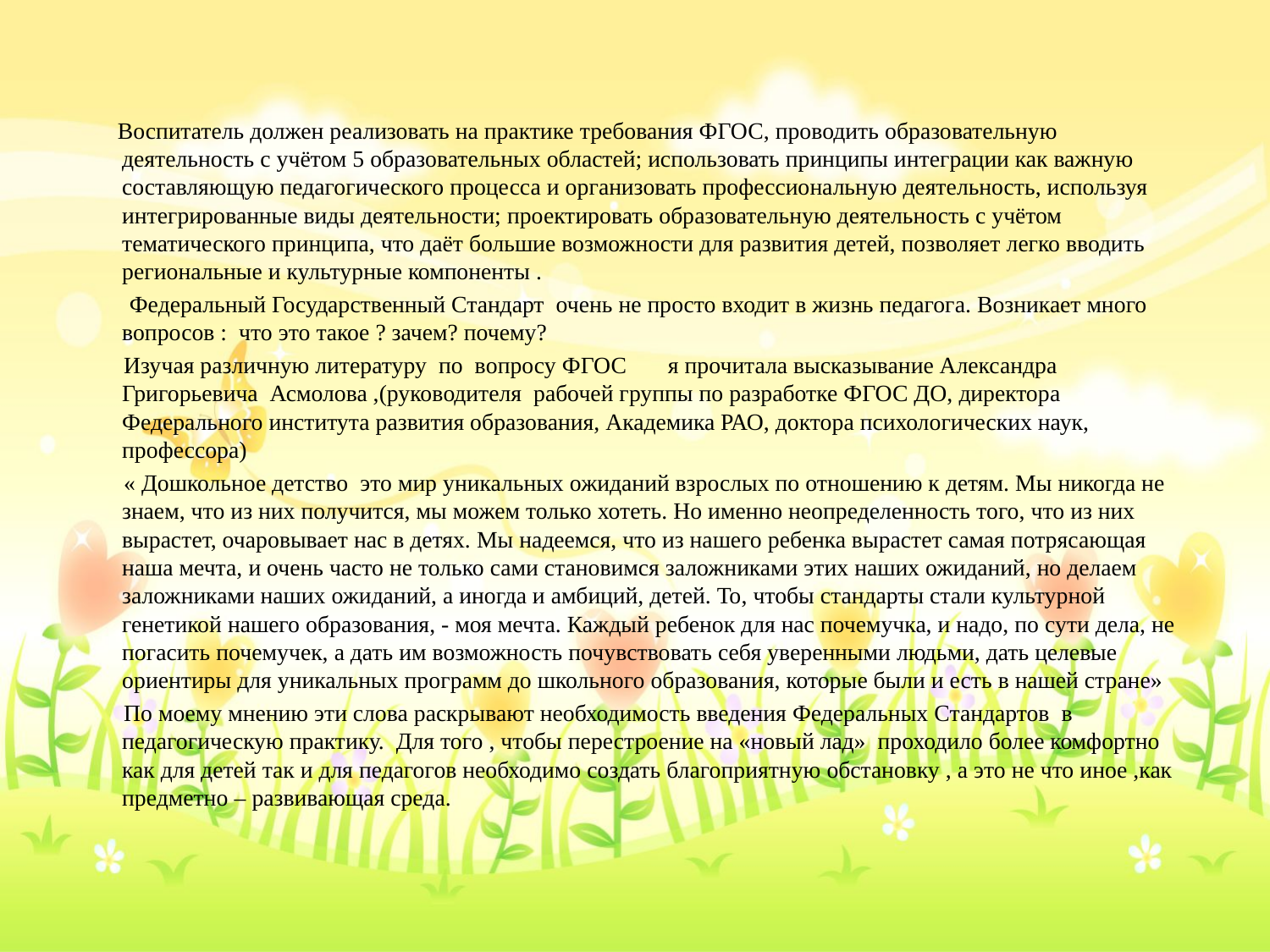

#
       Воспитатель должен реализовать на практике требования ФГОС, проводить образовательную деятельность с учётом 5 образовательных областей; использовать принципы интеграции как важную составляющую педагогического процесса и организовать профессиональную деятельность, используя интегрированные виды деятельности; проектировать образовательную деятельность с учётом тематического принципа, что даёт большие возможности для развития детей, позволяет легко вводить региональные и культурные компоненты .
         Федеральный Государственный Стандарт  очень не просто входит в жизнь педагога. Возникает много вопросов :  что это такое ? зачем? почему?
        Изучая различную литературу  по  вопросу ФГОС       я прочитала высказывание Александра Григорьевича  Асмолова ,(руководителя  рабочей группы по разработке ФГОС ДО, директора Федерального института развития образования, Академика РАО, доктора психологических наук, профессора)
        « Дошкольное детство  это мир уникальных ожиданий взрослых по отношению к детям. Мы никогда не знаем, что из них получится, мы можем только хотеть. Но именно неопределенность того, что из них вырастет, очаровывает нас в детях. Мы надеемся, что из нашего ребенка вырастет самая потрясающая наша мечта, и очень часто не только сами становимся заложниками этих наших ожиданий, но делаем заложниками наших ожиданий, а иногда и амбиций, детей. То, чтобы стандарты стали культурной генетикой нашего образования, - моя мечта. Каждый ребенок для нас почемучка, и надо, по сути дела, не погасить почемучек, а дать им возможность почувствовать себя уверенными людьми, дать целевые ориентиры для уникальных программ до школьного образования, которые были и есть в нашей стране»
        По моему мнению эти слова раскрывают необходимость введения Федеральных Стандартов  в педагогическую практику.  Для того , чтобы перестроение на «новый лад»  проходило более комфортно как для детей так и для педагогов необходимо создать благоприятную обстановку , а это не что иное ,как  предметно – развивающая среда.